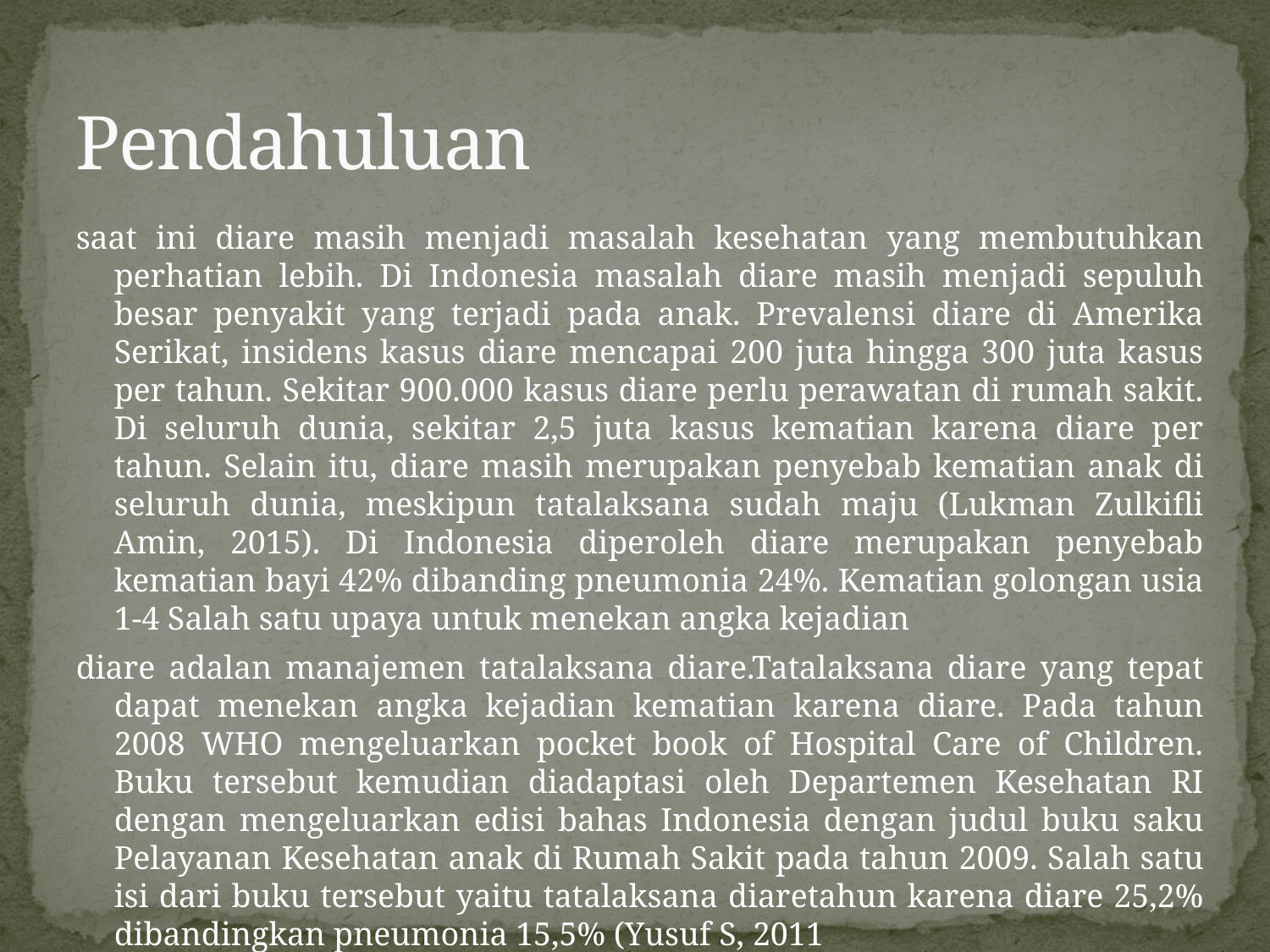

# Pendahuluan
saat ini diare masih menjadi masalah kesehatan yang membutuhkan perhatian lebih. Di Indonesia masalah diare masih menjadi sepuluh besar penyakit yang terjadi pada anak. Prevalensi diare di Amerika Serikat, insidens kasus diare mencapai 200 juta hingga 300 juta kasus per tahun. Sekitar 900.000 kasus diare perlu perawatan di rumah sakit. Di seluruh dunia, sekitar 2,5 juta kasus kematian karena diare per tahun. Selain itu, diare masih merupakan penyebab kematian anak di seluruh dunia, meskipun tatalaksana sudah maju (Lukman Zulkifli Amin, 2015). Di Indonesia diperoleh diare merupakan penyebab kematian bayi 42% dibanding pneumonia 24%. Kematian golongan usia 1-4 Salah satu upaya untuk menekan angka kejadian
diare adalan manajemen tatalaksana diare.Tatalaksana diare yang tepat dapat menekan angka kejadian kematian karena diare. Pada tahun 2008 WHO mengeluarkan pocket book of Hospital Care of Children. Buku tersebut kemudian diadaptasi oleh Departemen Kesehatan RI dengan mengeluarkan edisi bahas Indonesia dengan judul buku saku Pelayanan Kesehatan anak di Rumah Sakit pada tahun 2009. Salah satu isi dari buku tersebut yaitu tatalaksana diaretahun karena diare 25,2% dibandingkan pneumonia 15,5% (Yusuf S, 2011